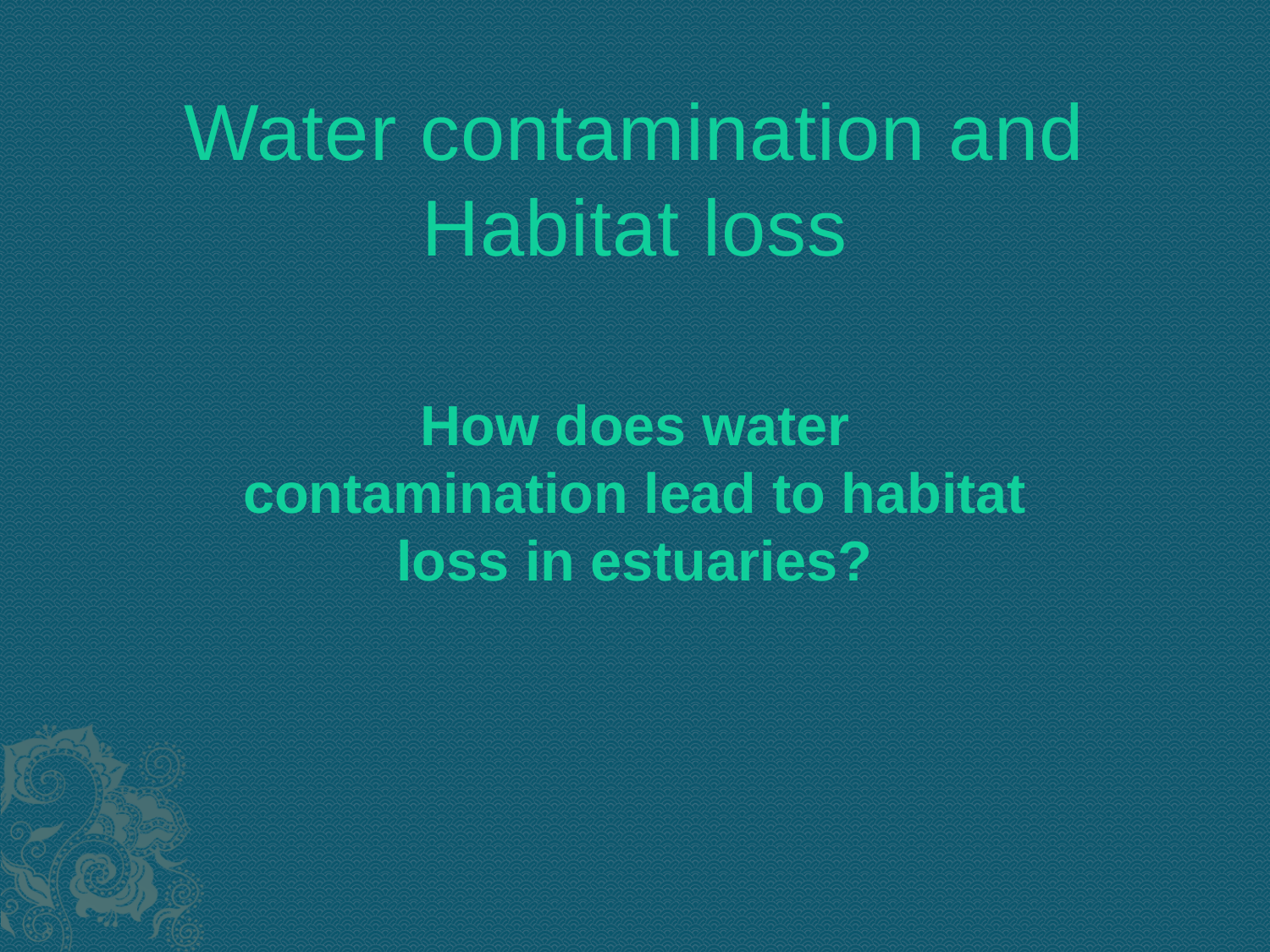

# Water contamination and Habitat loss
How does water contamination lead to habitat loss in estuaries?